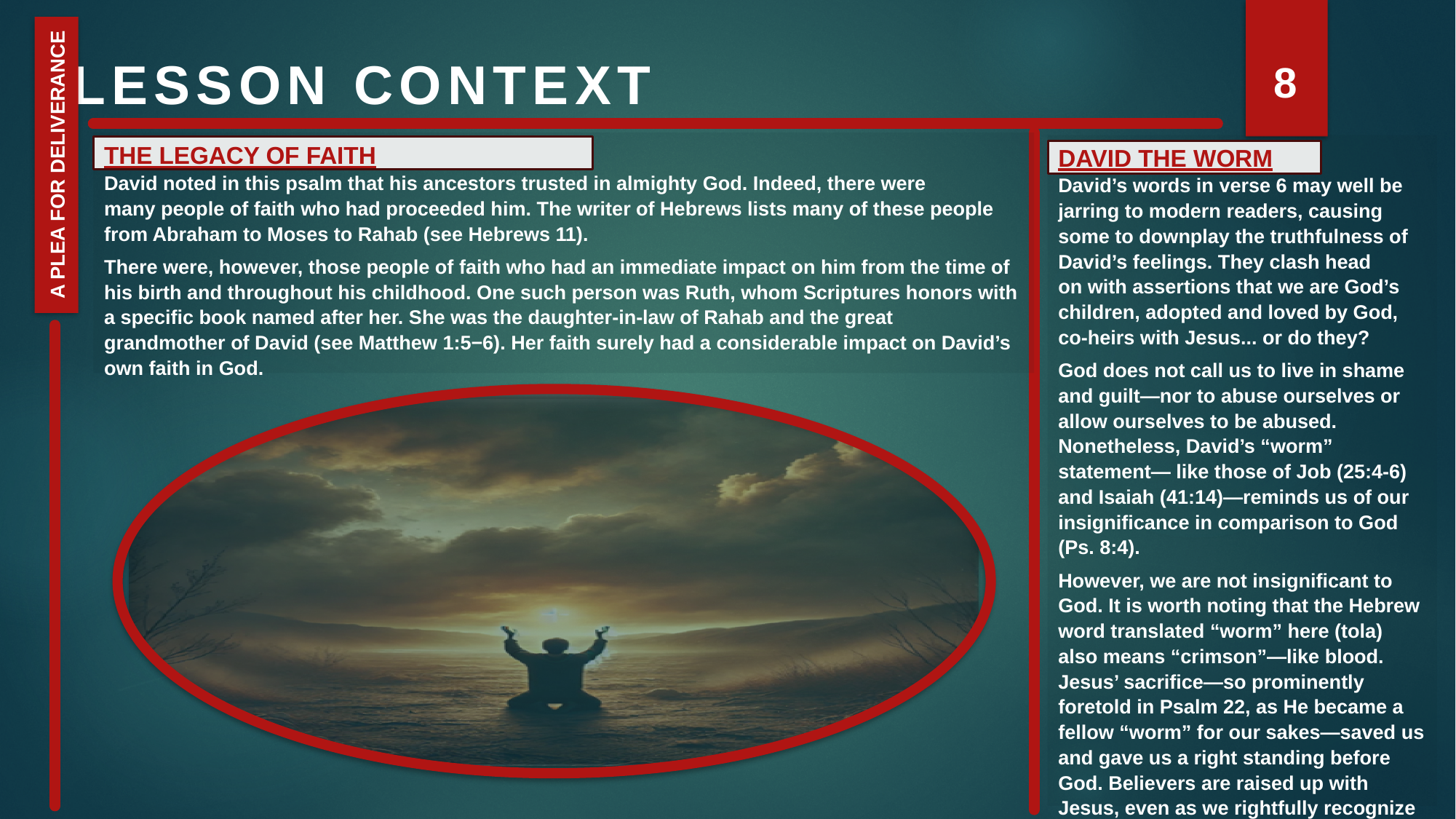

8
Lesson Context
The Legacy of Faith
David noted in this psalm that his ancestors trusted in almighty God. Indeed, there were many people of faith who had proceeded him. The writer of Hebrews lists many of these people from Abraham to Moses to Rahab (see Hebrews 11).

There were, however, those people of faith who had an immediate impact on him from the time of his birth and throughout his childhood. One such person was Ruth, whom Scriptures honors with a specific book named after her. She was the daughter-in-law of Rahab and the great grandmother of David (see Matthew 1:5−6). Her faith surely had a considerable impact on David’s own faith in God.
David the Worm
David’s words in verse 6 may well be jarring to modern readers, causing some to downplay the truthfulness of David’s feelings. They clash head on with assertions that we are God’s children, adopted and loved by God, co-heirs with Jesus... or do they?

God does not call us to live in shame and guilt—nor to abuse ourselves or allow ourselves to be abused. Nonetheless, David’s “worm” statement— like those of Job (25:4-6) and Isaiah (41:14)—reminds us of our insignificance in comparison to God (Ps. 8:4).

However, we are not insignificant to God. It is worth noting that the Hebrew word translated “worm” here (tola) also means “crimson”—like blood. Jesus’ sacrifice—so prominently foretold in Psalm 22, as He became a fellow “worm” for our sakes—saved us and gave us a right standing before God. Believers are raised up with Jesus, even as we rightfully recognize His overwhelming greatness.

A Plea for Deliverance